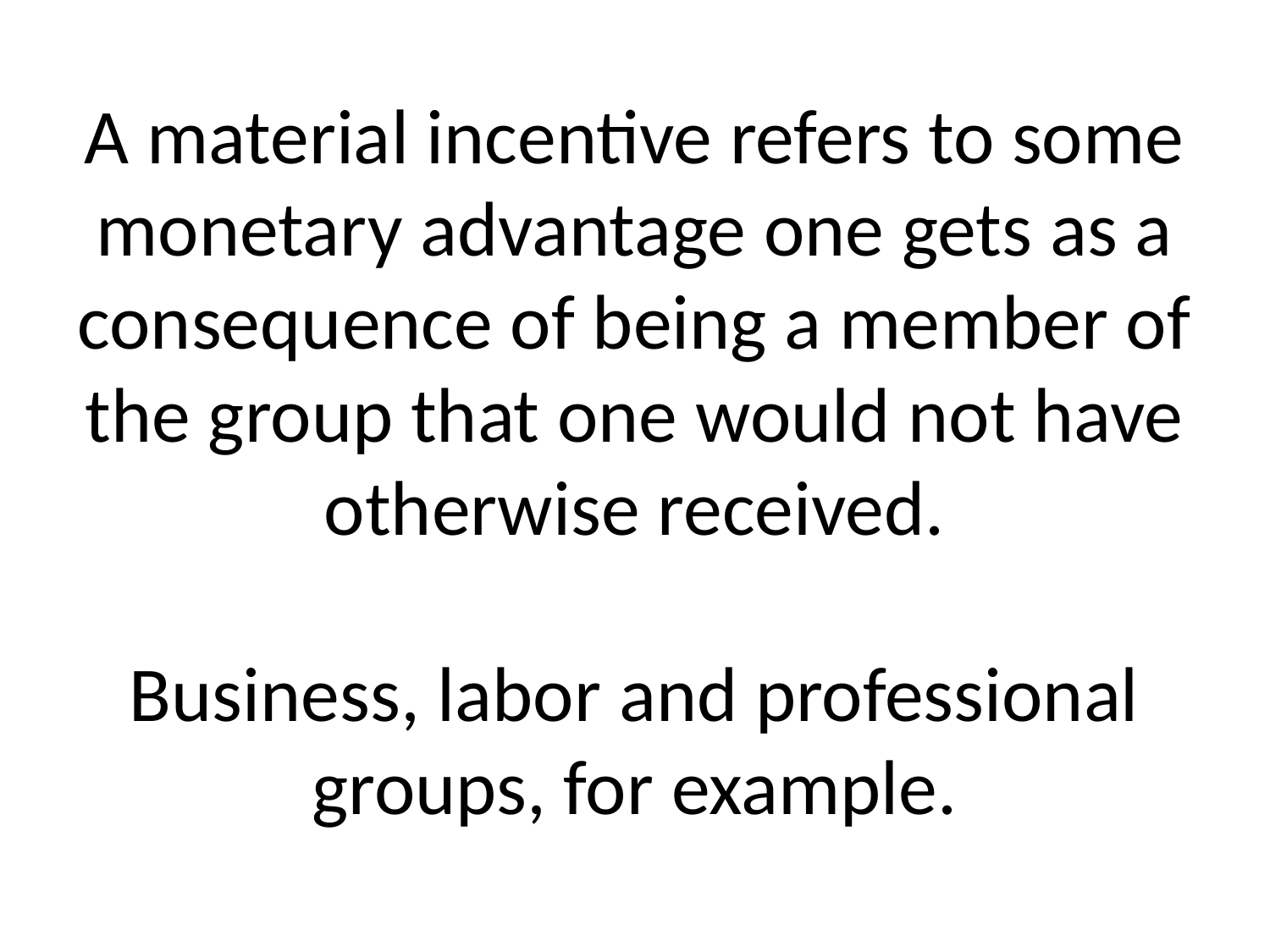

# A material incentive refers to some monetary advantage one gets as a consequence of being a member of the group that one would not have otherwise received. Business, labor and professional groups, for example.